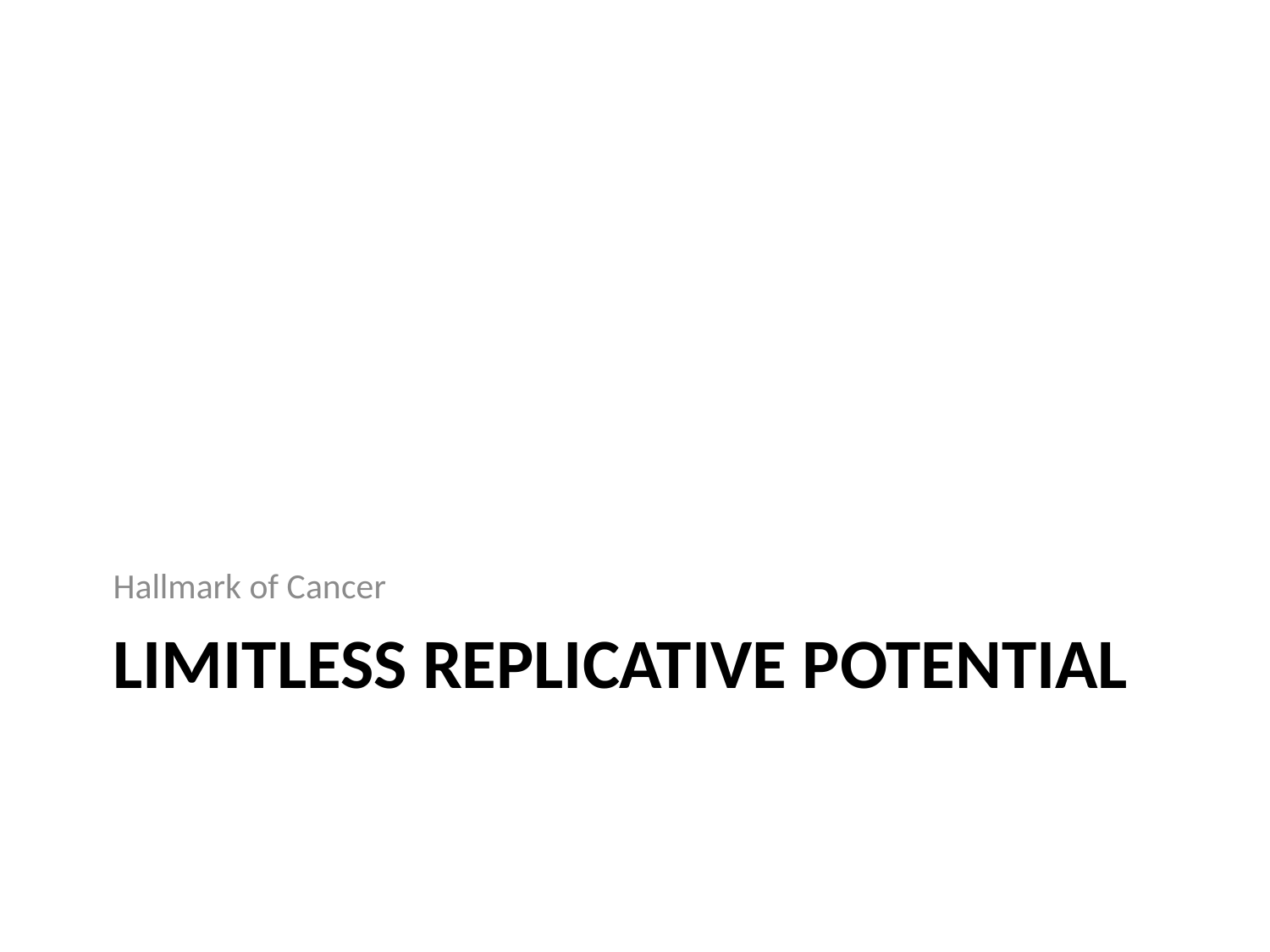

Hallmark of Cancer
# Limitless replicative potential